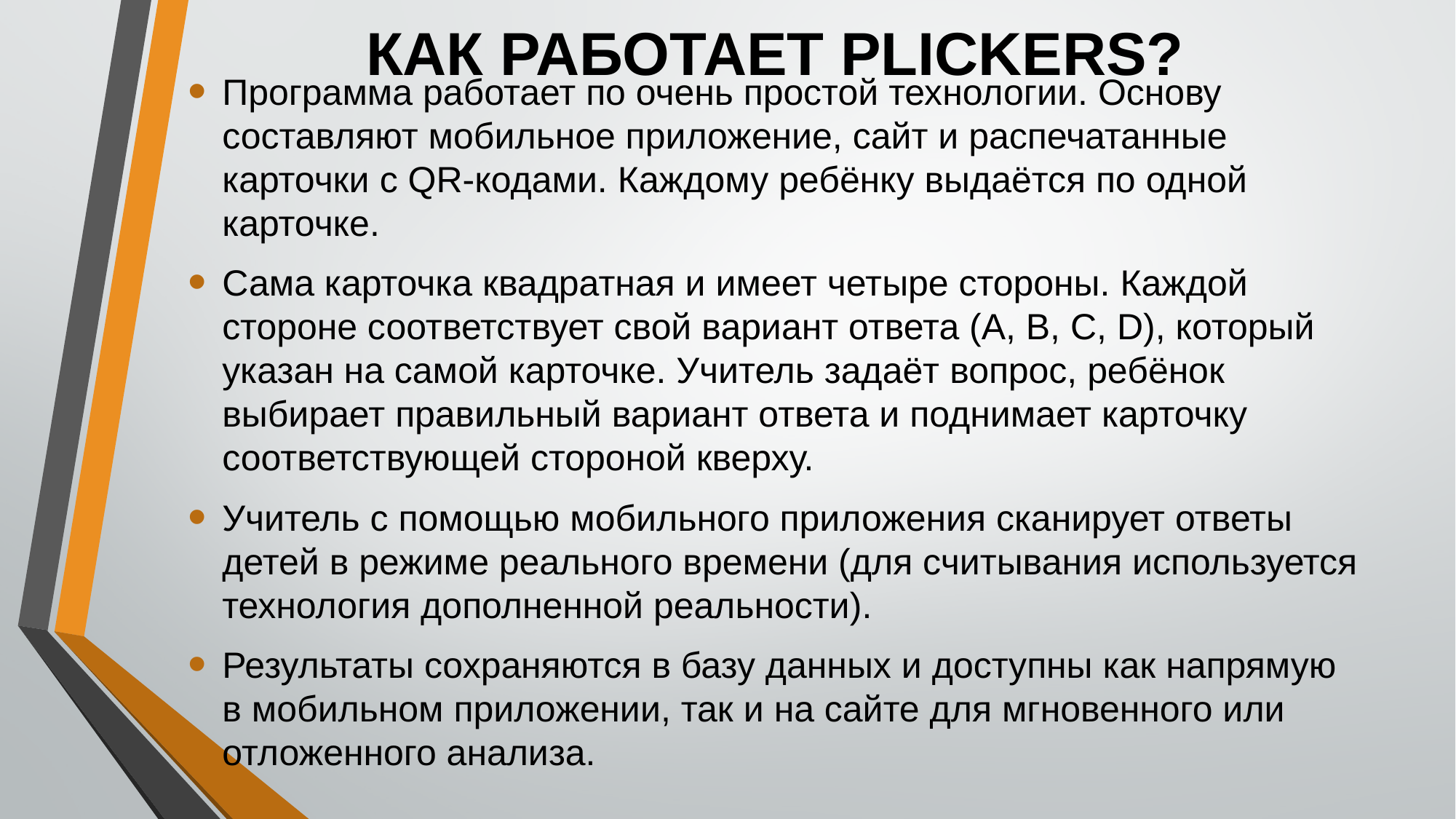

# КАК РАБОТАЕТ PLICKERS?
Программа работает по очень простой технологии. Основу составляют мобильное приложение, сайт и распечатанные карточки с QR-кодами. Каждому ребёнку выдаётся по одной карточке.
Сама карточка квадратная и имеет четыре стороны. Каждой стороне соответствует свой вариант ответа (A, B, C, D), который указан на самой карточке. Учитель задаёт вопрос, ребёнок выбирает правильный вариант ответа и поднимает карточку соответствующей стороной кверху.
Учитель с помощью мобильного приложения сканирует ответы детей в режиме реального времени (для считывания используется технология дополненной реальности).
Результаты сохраняются в базу данных и доступны как напрямую в мобильном приложении, так и на сайте для мгновенного или отложенного анализа.